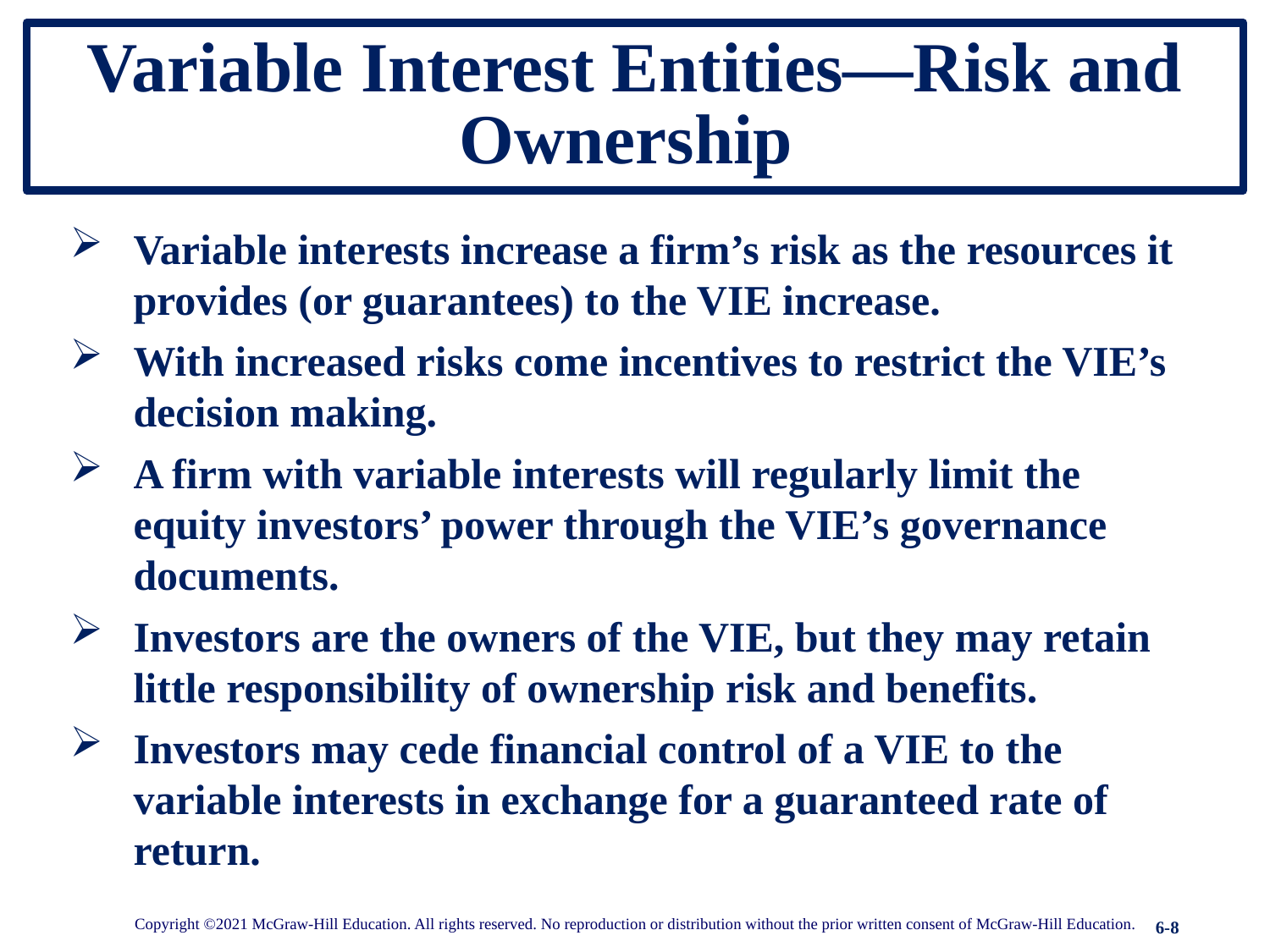

# Variable Interest Entities—Risk and Ownership
Variable interests increase a firm’s risk as the resources it provides (or guarantees) to the VIE increase.
With increased risks come incentives to restrict the VIE’s decision making.
A firm with variable interests will regularly limit the equity investors’ power through the VIE’s governance documents.
Investors are the owners of the VIE, but they may retain little responsibility of ownership risk and benefits.
Investors may cede financial control of a VIE to the variable interests in exchange for a guaranteed rate of return.
Copyright ©2021 McGraw-Hill Education. All rights reserved. No reproduction or distribution without the prior written consent of McGraw-Hill Education.
6-8